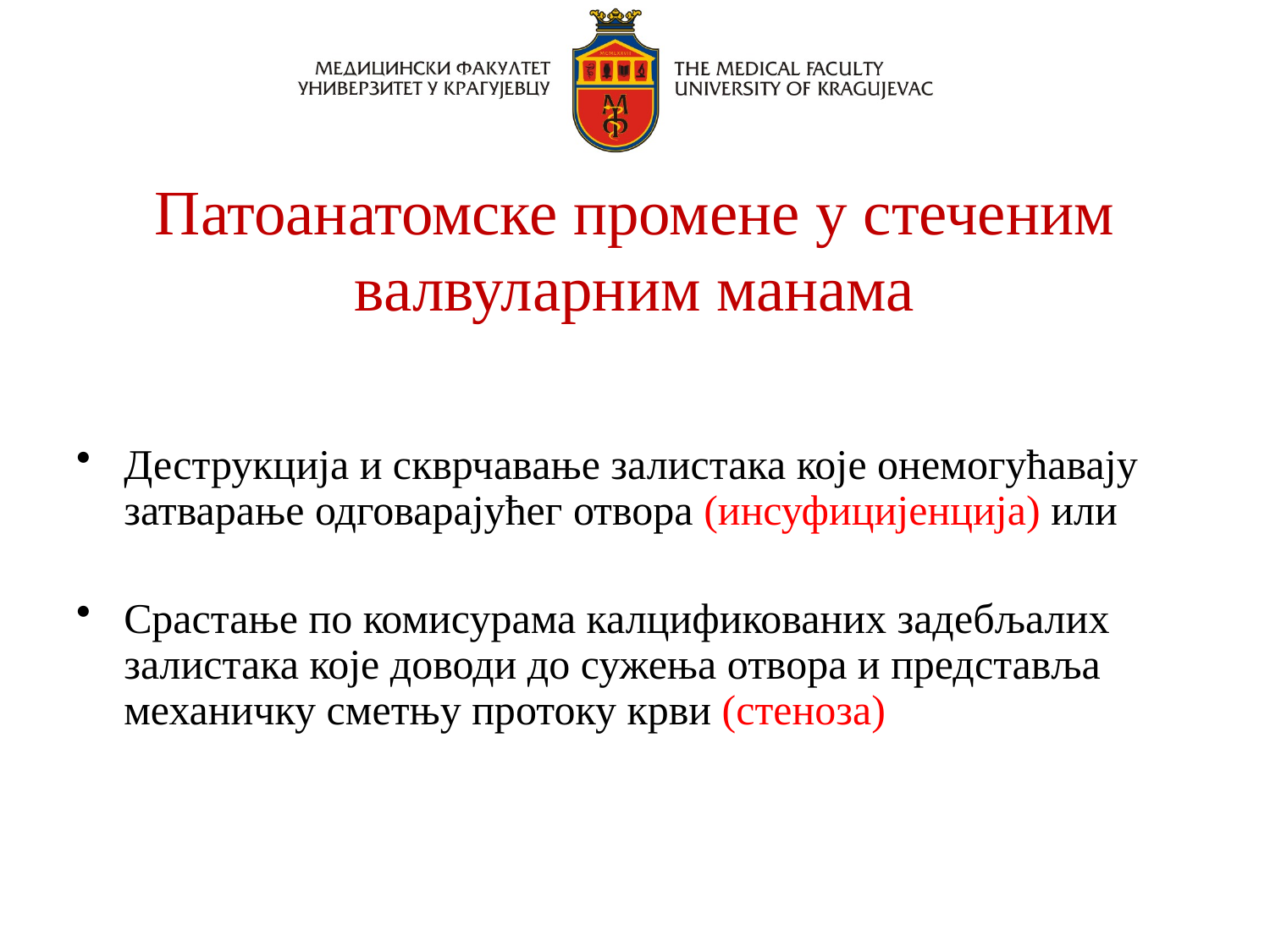

Патоанатомске промене у стеченим валвуларним манама
Деструкција и скврчавање залистака које онемогућавају затварање одговарајућег отвора (инсуфицијенција) или

Срастање по комисурама калцификованих задебљалих залистака које доводи до сужења отвора и представља механичку сметњу протоку крви (стеноза)